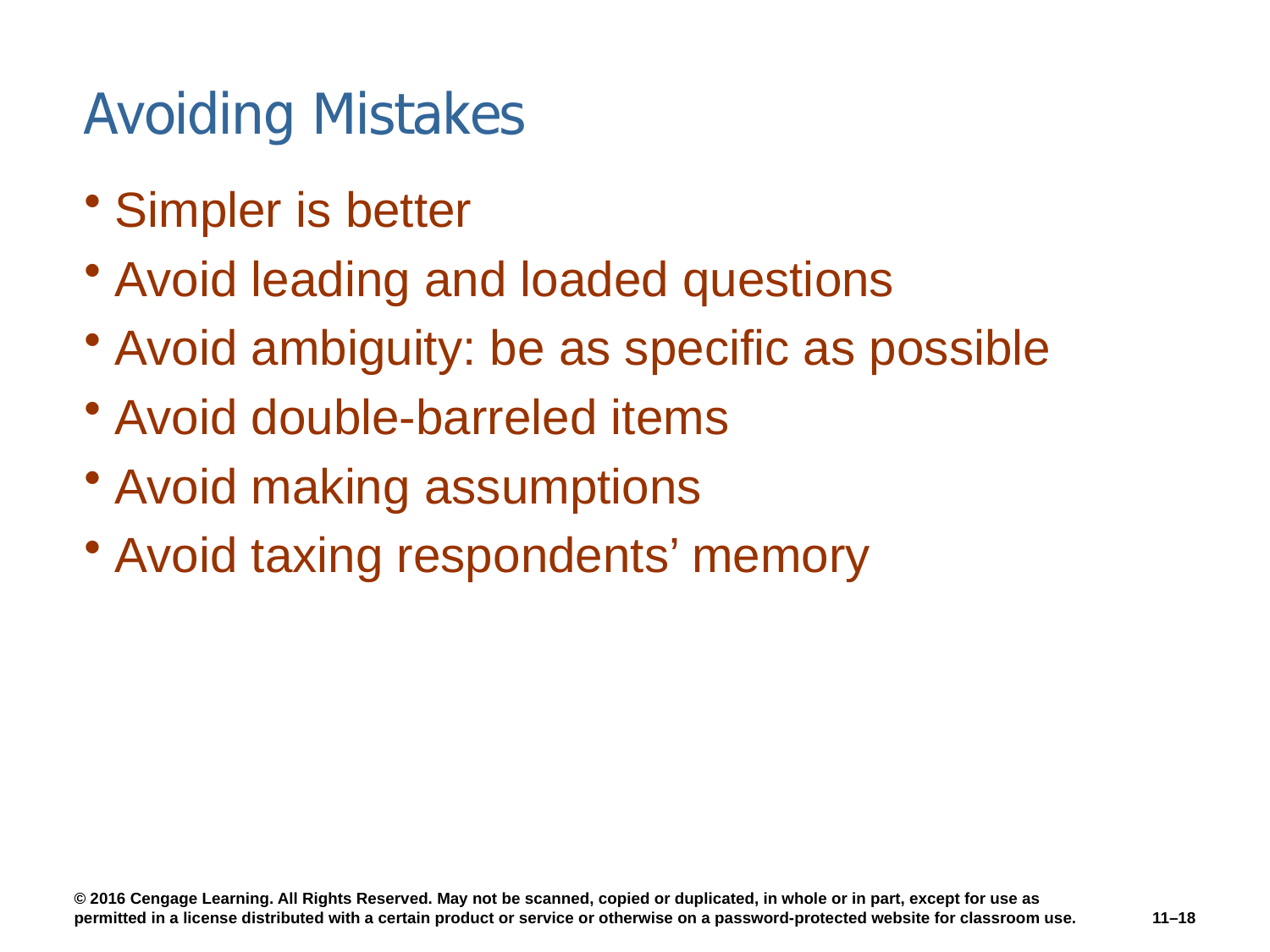

# Avoiding Mistakes
Simpler is better
Avoid leading and loaded questions
Avoid ambiguity: be as specific as possible
Avoid double-barreled items
Avoid making assumptions
Avoid taxing respondents’ memory
11–18
© 2016 Cengage Learning. All Rights Reserved. May not be scanned, copied or duplicated, in whole or in part, except for use as permitted in a license distributed with a certain product or service or otherwise on a password-protected website for classroom use.